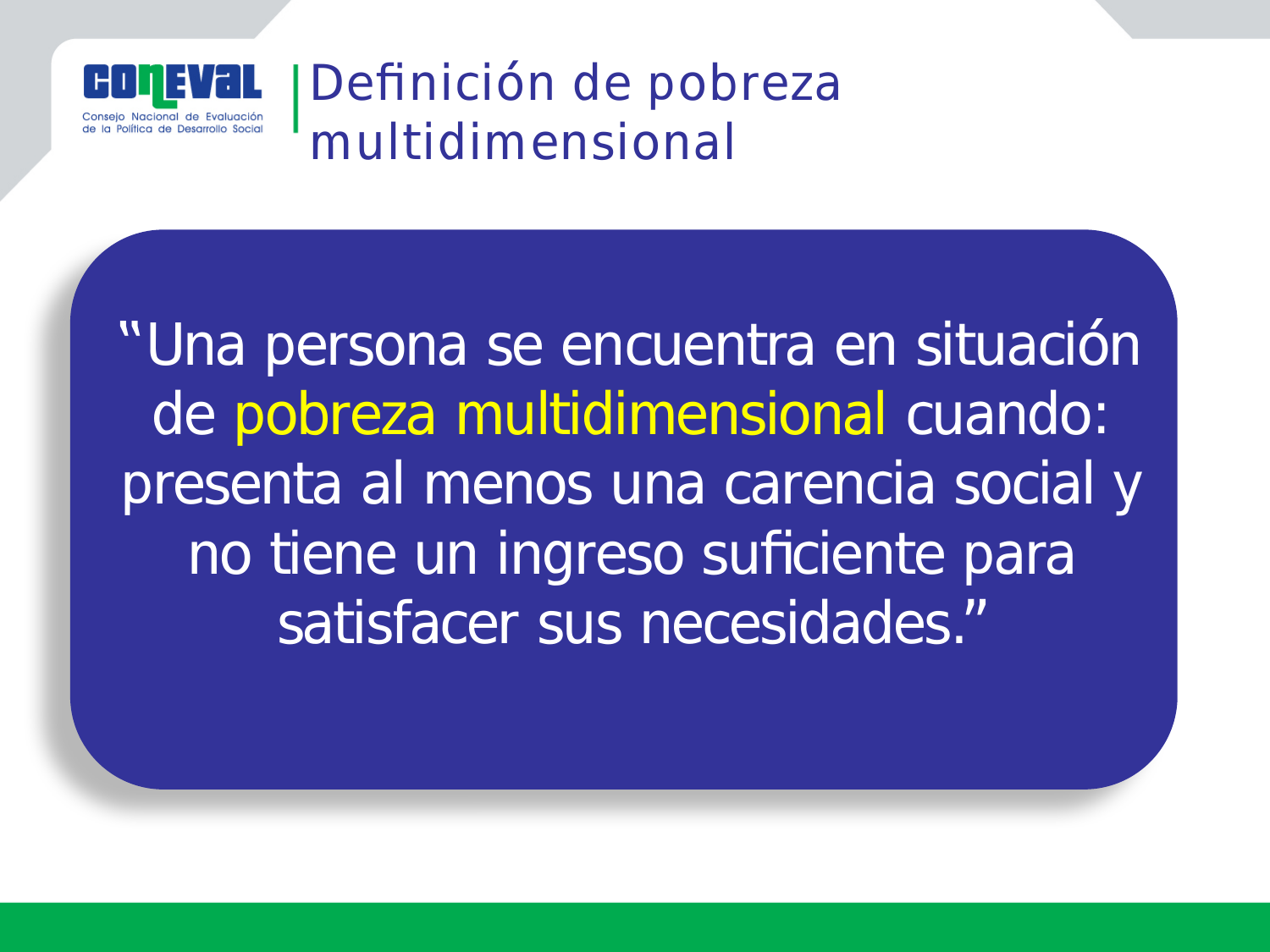

Definición de pobreza multidimensional

“Una persona se encuentra en situación de pobreza multidimensional cuando: presenta al menos una carencia social y no tiene un ingreso suficiente para satisfacer sus necesidades.”